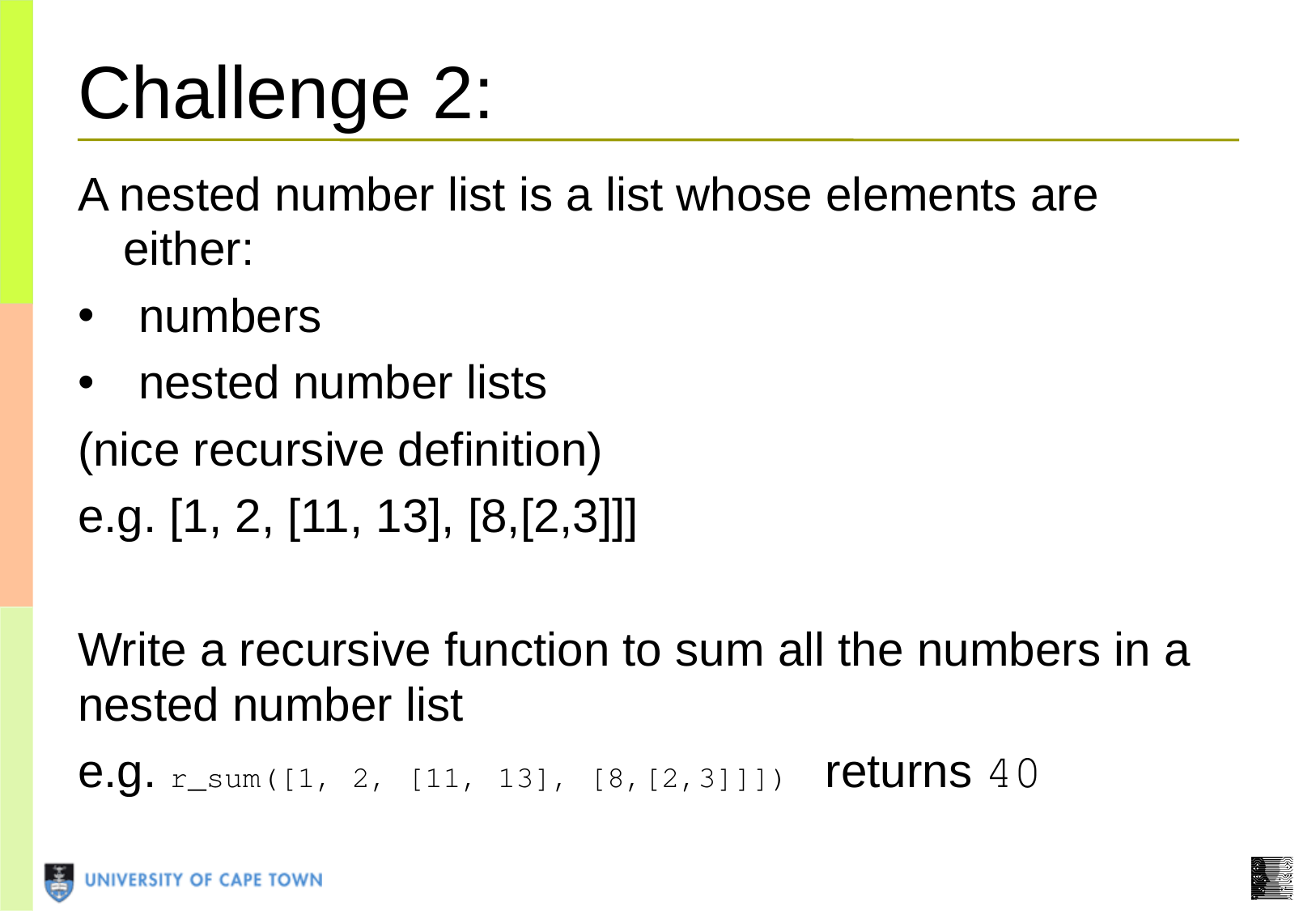

# Challenge 2:
A nested number list is a list whose elements are either:
numbers
nested number lists
(nice recursive definition)
e.g. [1, 2, [11, 13], [8,[2,3]]]

Write a recursive function to sum all the numbers in a nested number list
e.g. r_sum([1, 2, [11, 13], [8,[2,3]]])  returns 40